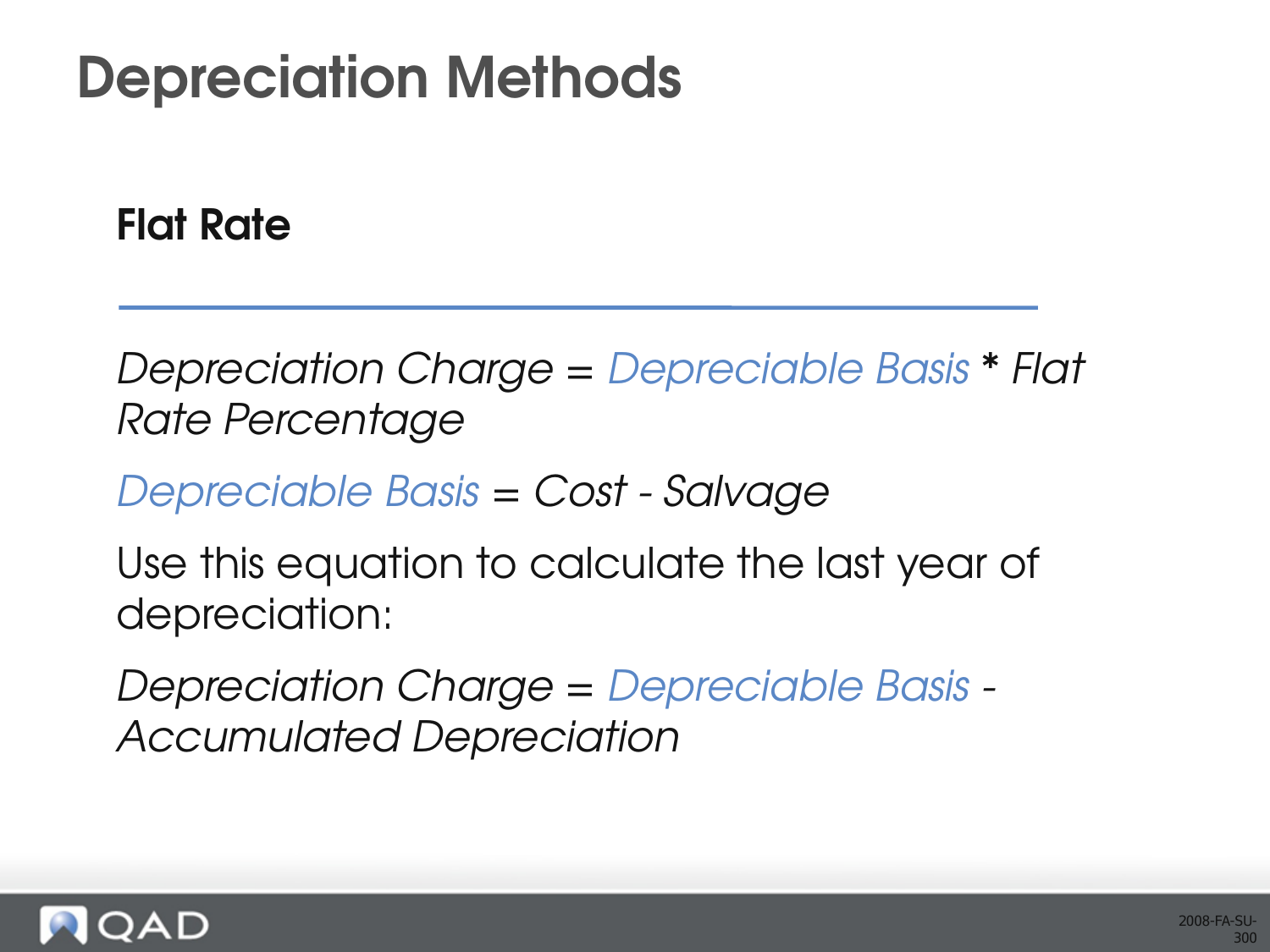

# Depreciation Methods
Flat Rate

Depreciation Charge = Depreciable Basis * Flat Rate Percentage
Depreciable Basis = Cost - Salvage
Use this equation to calculate the last year of depreciation:
Depreciation Charge = Depreciable Basis - Accumulated Depreciation

2008-FA-SU-300